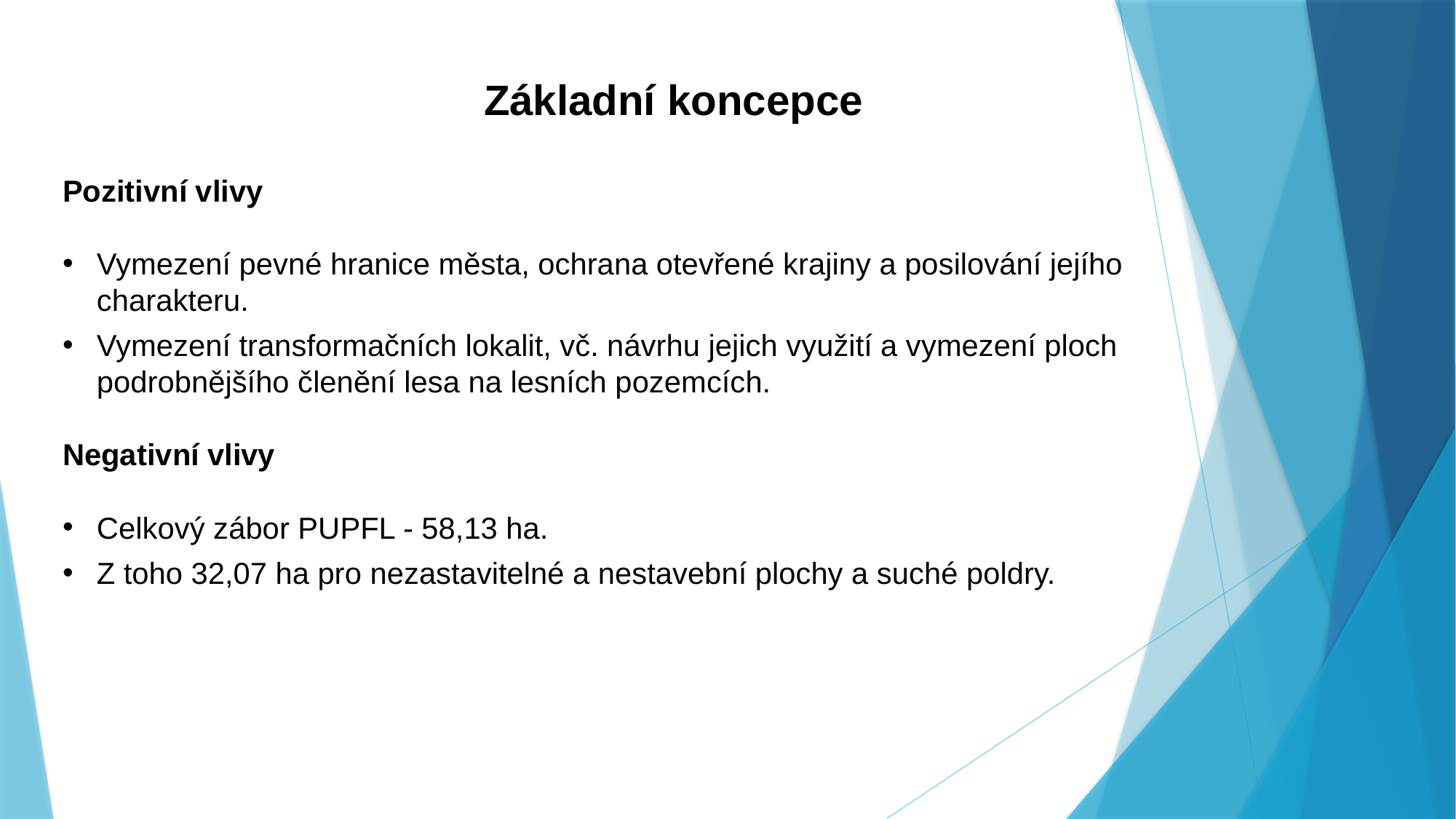

Základní koncepce
Pozitivní vlivy

Vymezení pevné hranice města, ochrana otevřené krajiny a posilování jejího
charakteru.
Vymezení transformačních lokalit, vč. návrhu jejich využití a vymezení ploch
podrobnějšího členění lesa na lesních pozemcích.

Negativní vlivy

Celkový zábor PUPFL - 58,13 ha.
Z toho 32,07 ha pro nezastavitelné a nestavební plochy a suché poldry.